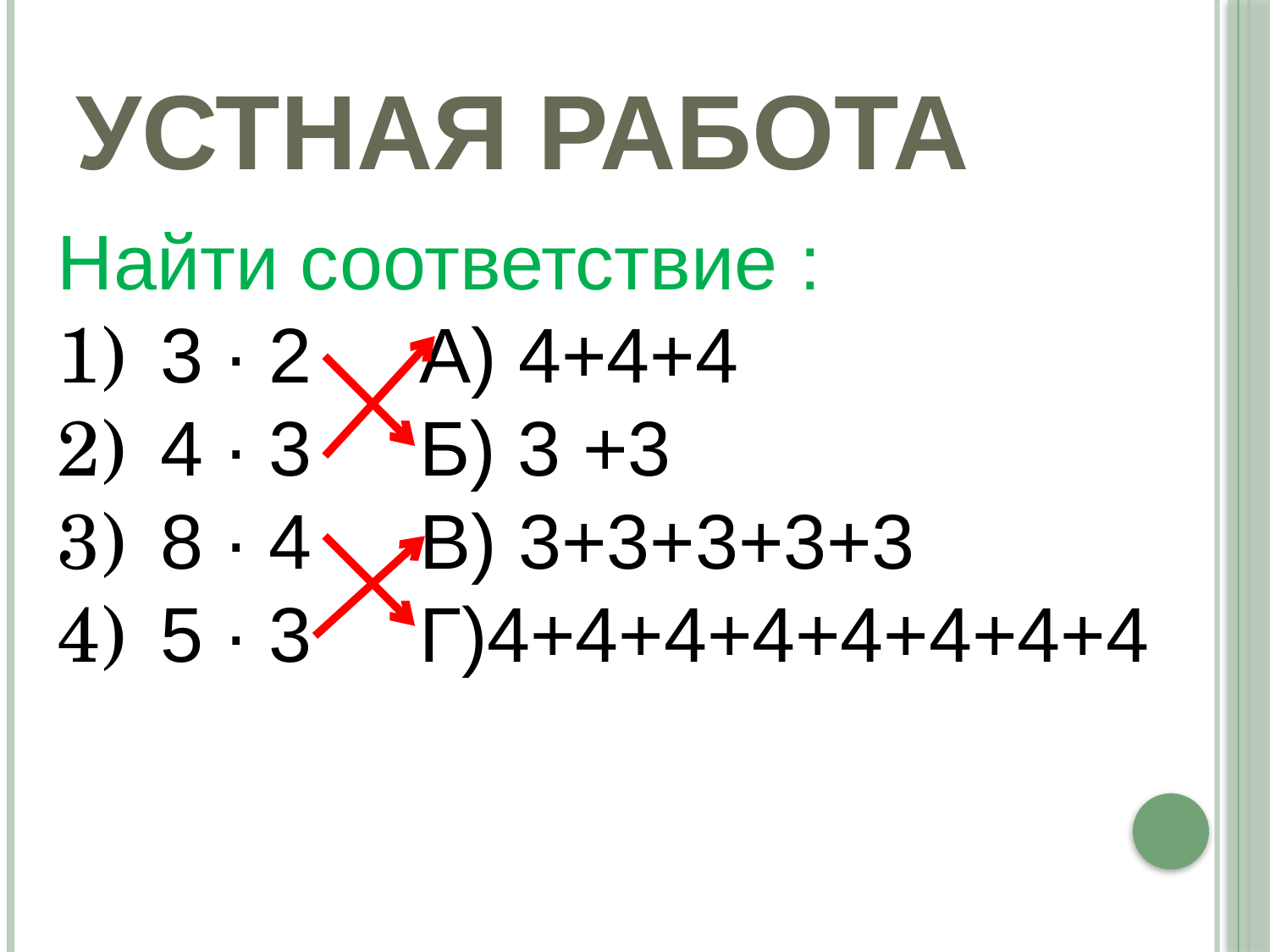

# Устная работа
Найти соответствие :
3 ∙ 2     А) 4+4+4
4 ∙ 3     Б) 3 +3
8 ∙ 4     В) 3+3+3+3+3
5 ∙ 3     Г)4+4+4+4+4+4+4+4